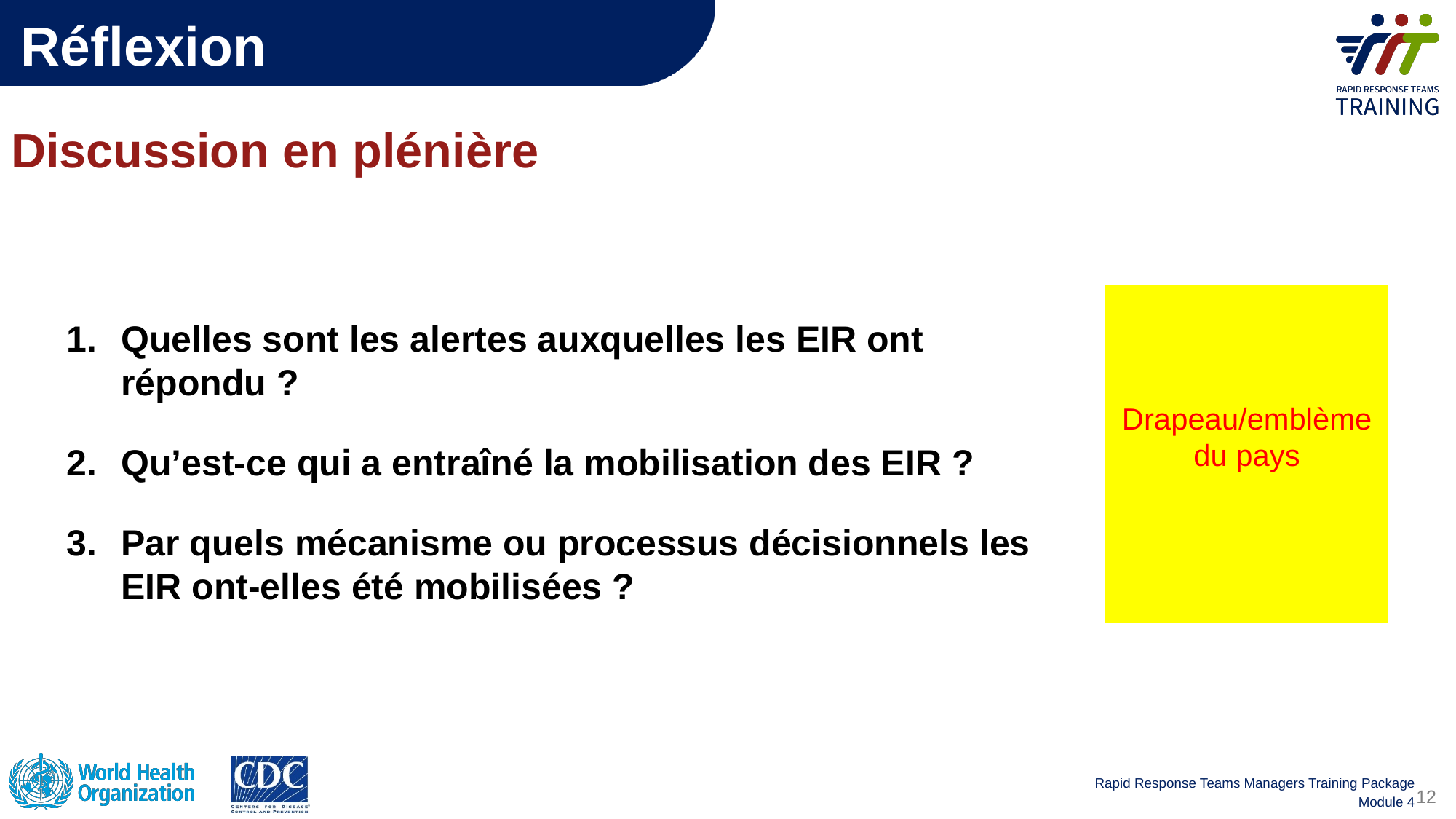

# Réflexion
Discussion en plénière

Quelles sont les alertes auxquelles les EIR ont répondu ?
Qu’est-ce qui a entraîné la mobilisation des EIR ?
Par quels mécanisme ou processus décisionnels les EIR ont-elles été mobilisées ?

Drapeau/emblème du pays

12